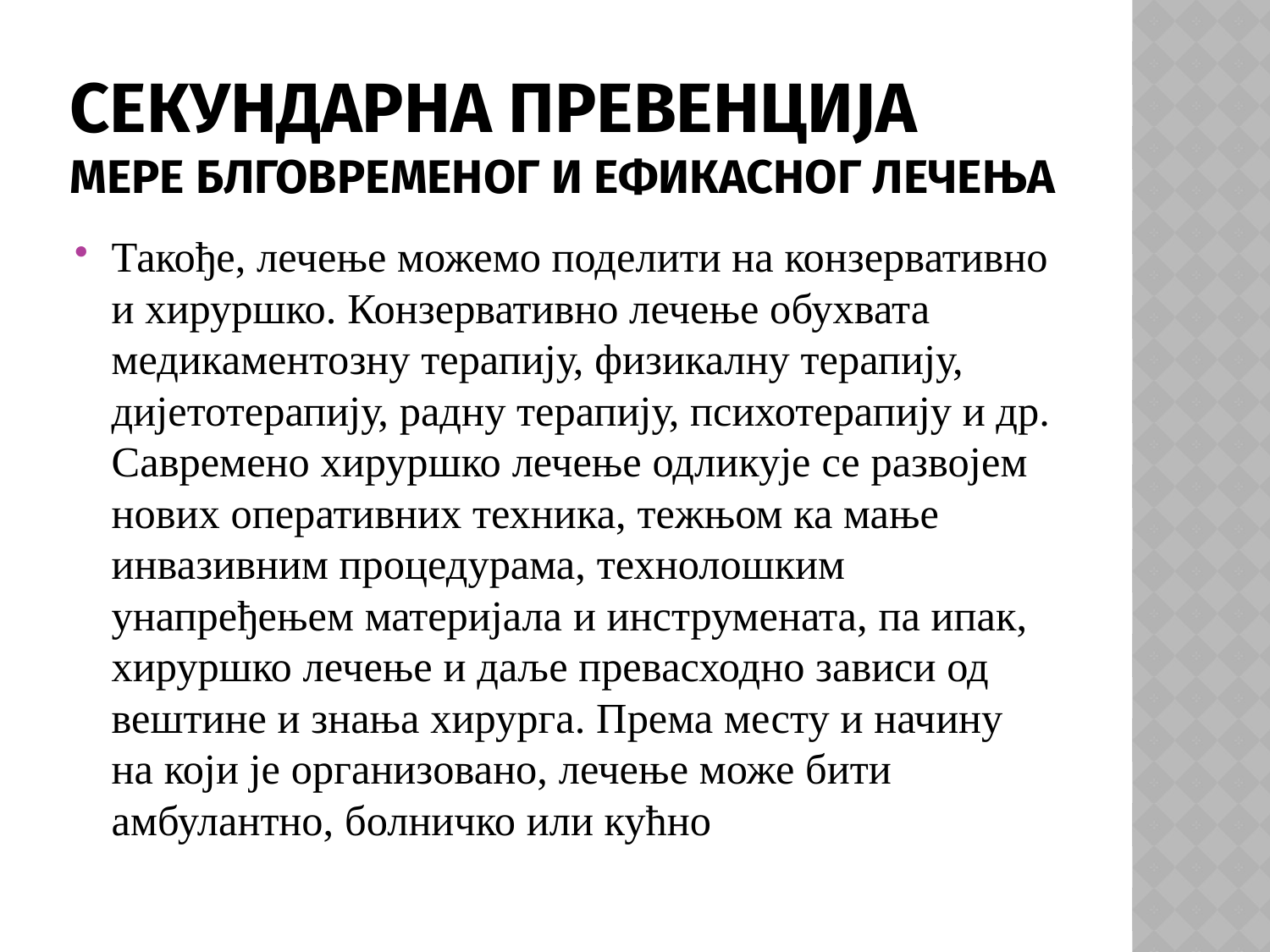

# Секундарна превенција мере блговременог и ефикасног лечења
Такође, лечење можемо поделити на конзервативно и хируршко. Конзервативно лечење обухвата медикаментозну терапију, физикалну терапију, дијетотерапију, радну терапију, психотерапију и др. Савремено хируршко лечење одликује се развојем нових оперативних техника, тежњом ка мање инвазивним процедурама, технолошким унапређењем материјала и инструмената, па ипак, хируршко лечење и даље превасходно зависи од вештине и знања хирурга. Према месту и начину на који је организовано, лечење може бити амбулантно, болничко или кућно